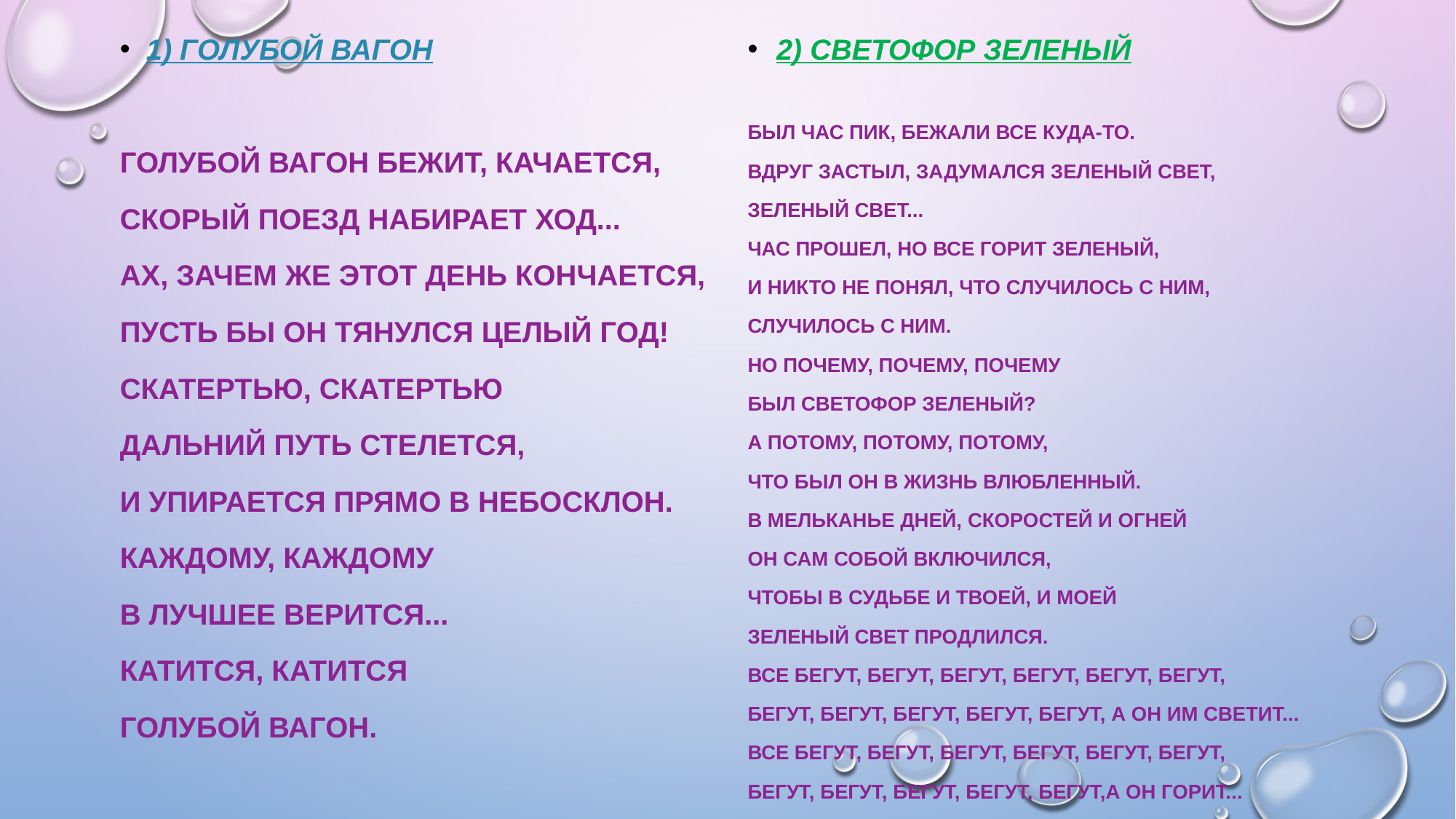

1) ГОЛУБОЙ ВАГОН

Голубой вагон бежит, качается,
Скорый поезд набирает ход...
Ах, зачем же этот день кончается,
Пусть бы он тянулся целый год!
Скатертью, скатертью
Дальний путь стелется,
И упирается прямо в небосклон.
Каждому, каждому
В лучшее верится...
Катится, катится
Голубой вагон.

2) СВЕТОФОР ЗЕЛЕНЫЙ

Был час пик, бежали все куда-то.
Вдруг застыл, задумался зеленый свет,
зеленый свет...
Час прошел, но все горит зеленый,
И никто не понял, что случилось с ним,
случилось с ним.
Но почему, почему, почему
Был светофор зеленый?
А потому, потому, потому,
Что был он в жизнь влюбленный.
В мельканье дней, скоростей и огней
Он сам собой включился,
Чтобы в судьбе и твоей, и моей
Зеленый свет продлился.
Все бегут, бегут, бегут, бегут, бегут, бегут,
Бегут, бегут, бегут, бегут, бегут, А он им светит...
Все бегут, бегут, бегут, бегут, бегут, бегут,
Бегут, бегут, бегут, бегут, бегут,А он горит...

#